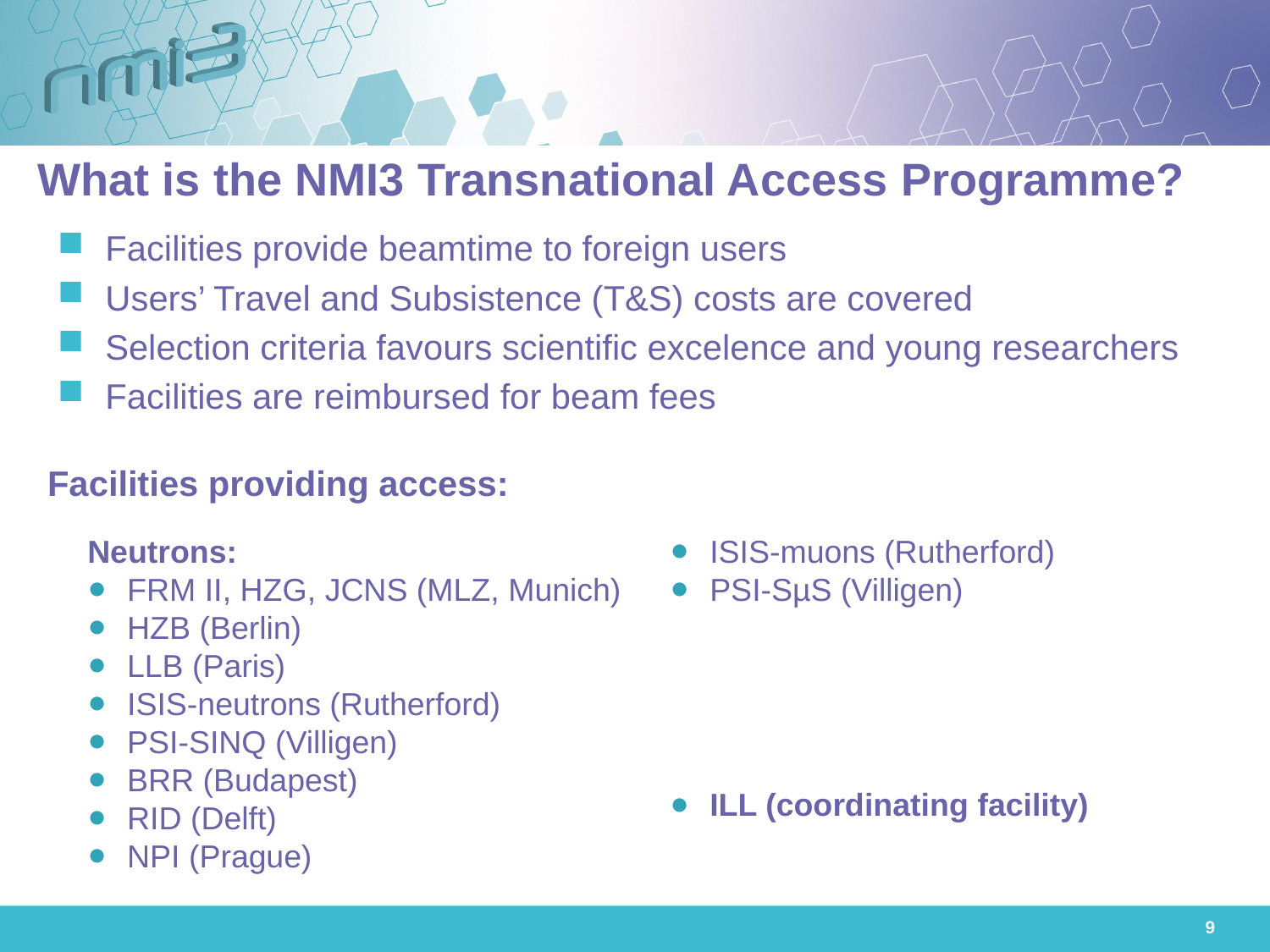

# What is the NMI3 Transnational Access Programme?
Facilities provide beamtime to foreign users
Users’ Travel and Subsistence (T&S) costs are covered
Selection criteria favours scientific excelence and young researchers
Facilities are reimbursed for beam fees
Facilities providing access:

Neutrons:
FRM II, HZG, JCNS (MLZ, Munich)
HZB (Berlin)
LLB (Paris)
ISIS-neutrons (Rutherford)
PSI-SINQ (Villigen)
BRR (Budapest)
RID (Delft)
NPI (Prague)

Muons:
ISIS-muons (Rutherford)
PSI-SµS (Villigen)

ILL (coordinating facility)

9